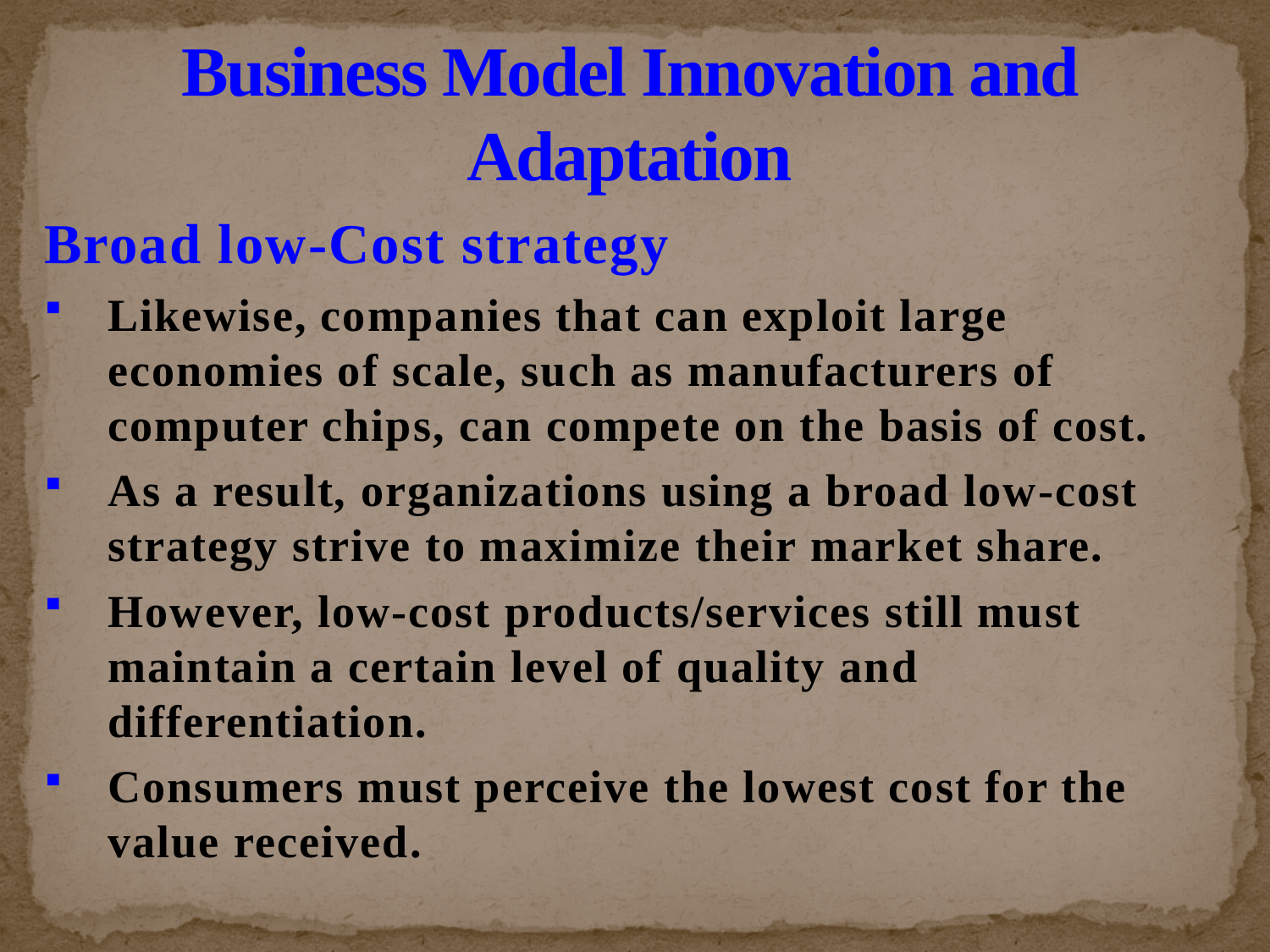

# Business Model Innovation and Adaptation
Broad low-Cost strategy
Likewise, companies that can exploit large economies of scale, such as manufacturers of computer chips, can compete on the basis of cost.
As a result, organizations using a broad low-cost strategy strive to maximize their market share.
However, low-cost products/services still must maintain a certain level of quality and differentiation.
Consumers must perceive the lowest cost for the value received.